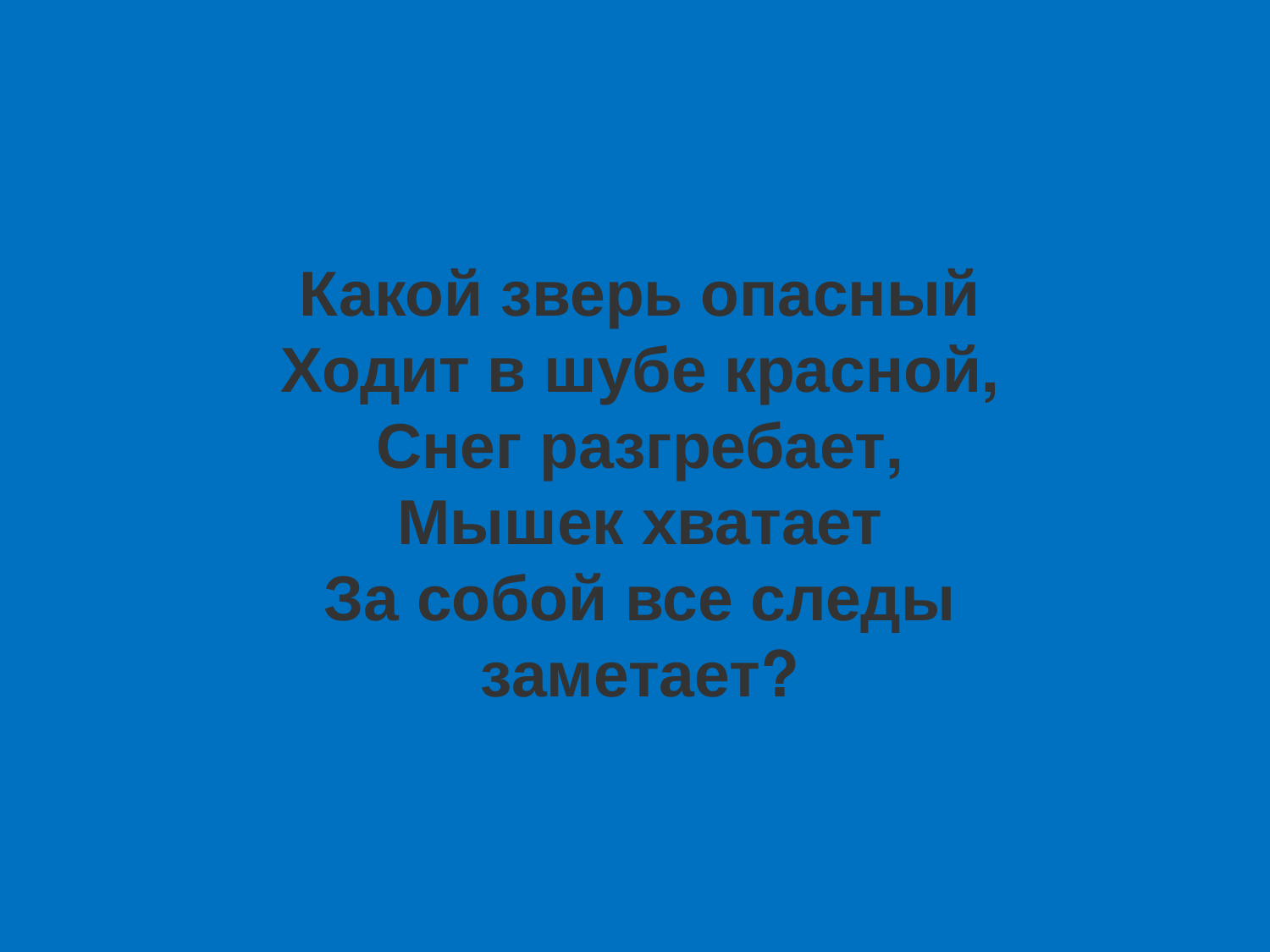

Какой зверь опасный
Ходит в шубе красной,
Снег разгребает,
Мышек хватает
За собой все следы заметает?